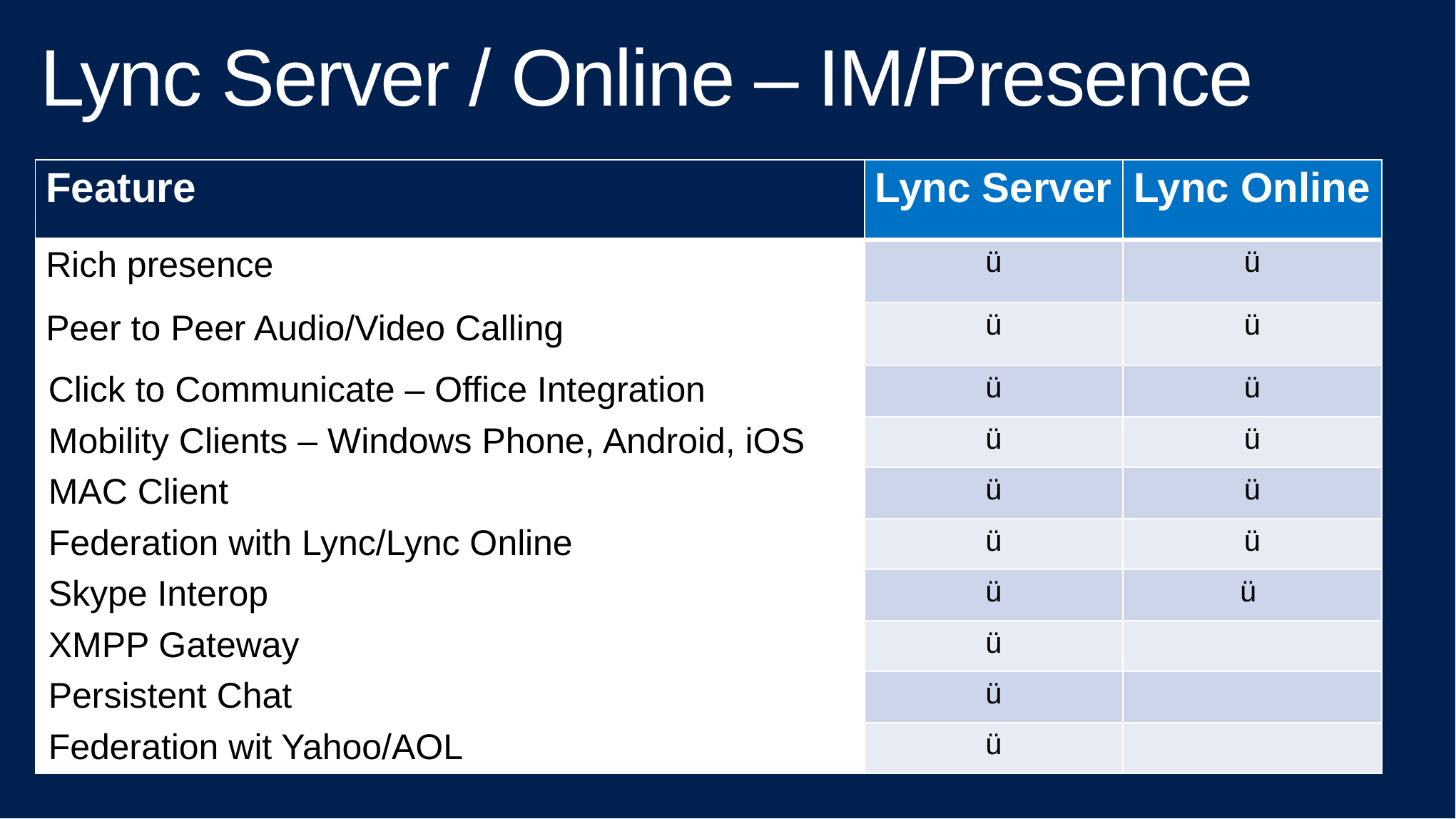

# Lync Server / Online – IM/Presence
| Feature | Lync Server | Lync Online |
| --- | --- | --- |
| Rich presence | ü | ü |
| Peer to Peer Audio/Video Calling | ü | ü |
| Click to Communicate – Office Integration | ü | ü |
| Mobility Clients – Windows Phone, Android, iOS | ü | ü |
| MAC Client | ü | ü |
| Federation with Lync/Lync Online | ü | ü |
| Skype Interop | ü | ü |
| XMPP Gateway | ü |  |
| Persistent Chat | ü |  |
| Federation wit Yahoo/AOL | ü |  |